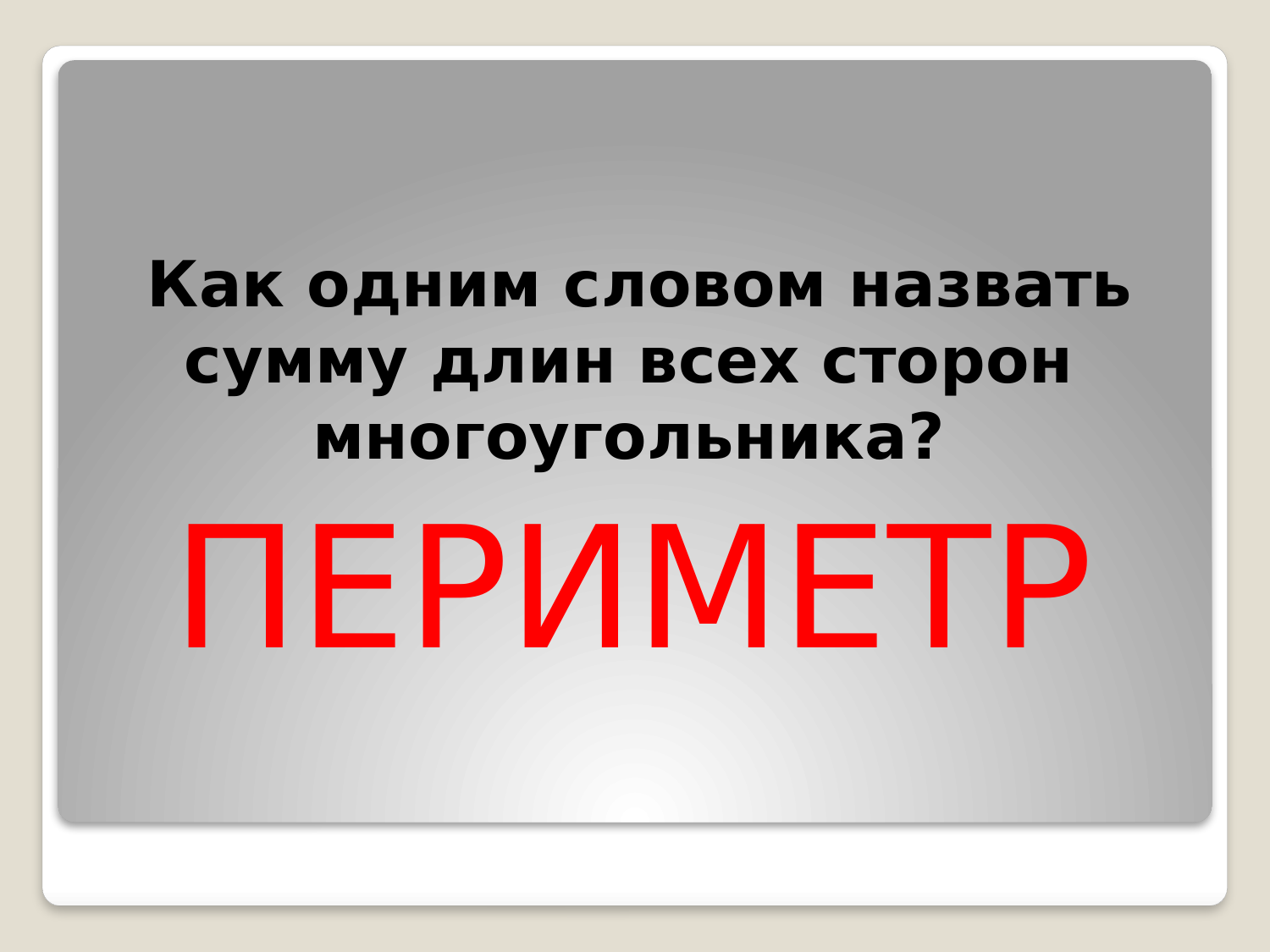

#
      Как одним словом назвать сумму длин всех сторон многоугольника?
ПЕРИМЕТР